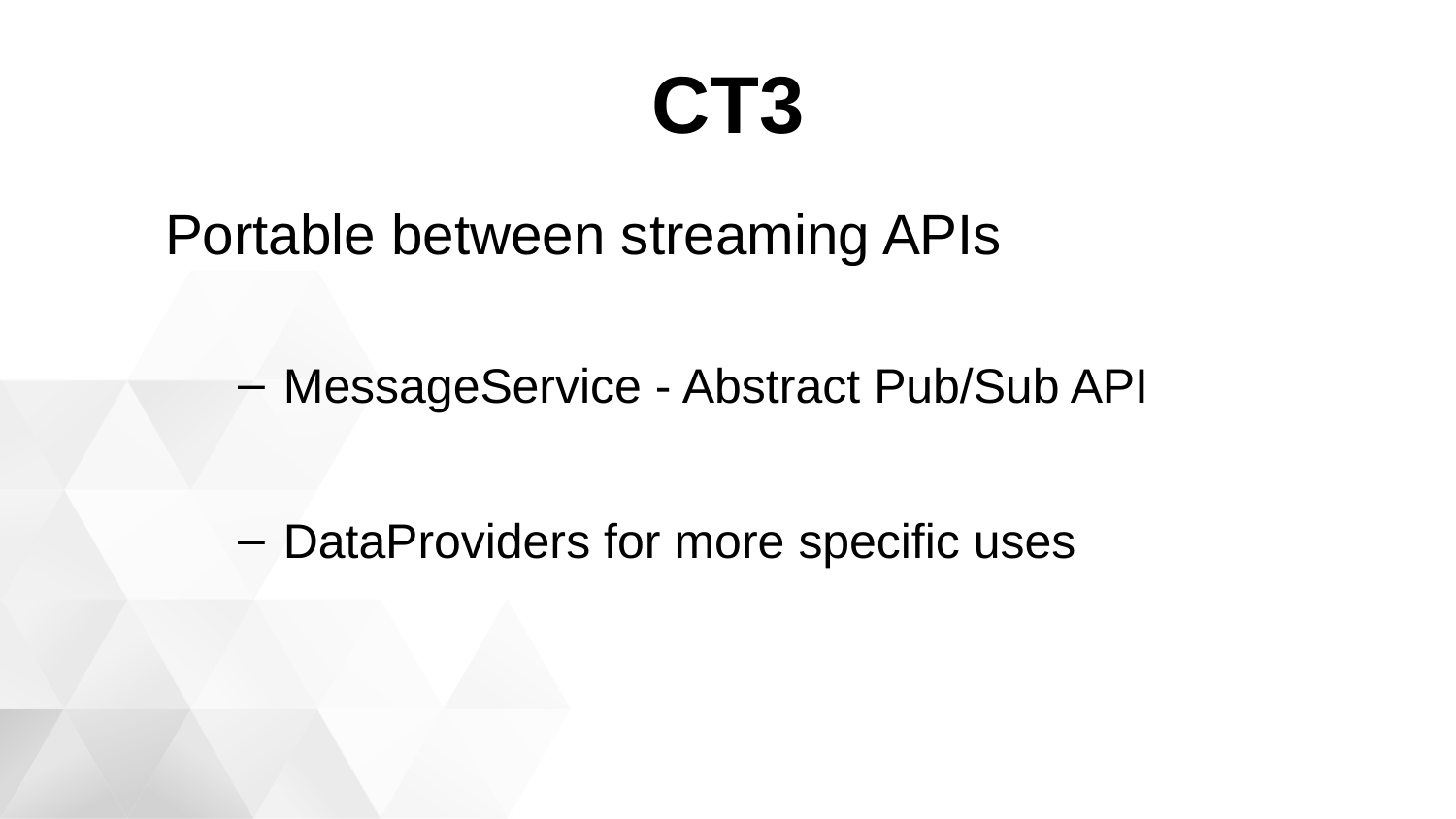

# CT3
Portable between streaming APIs

MessageService - Abstract Pub/Sub API

DataProviders for more specific uses